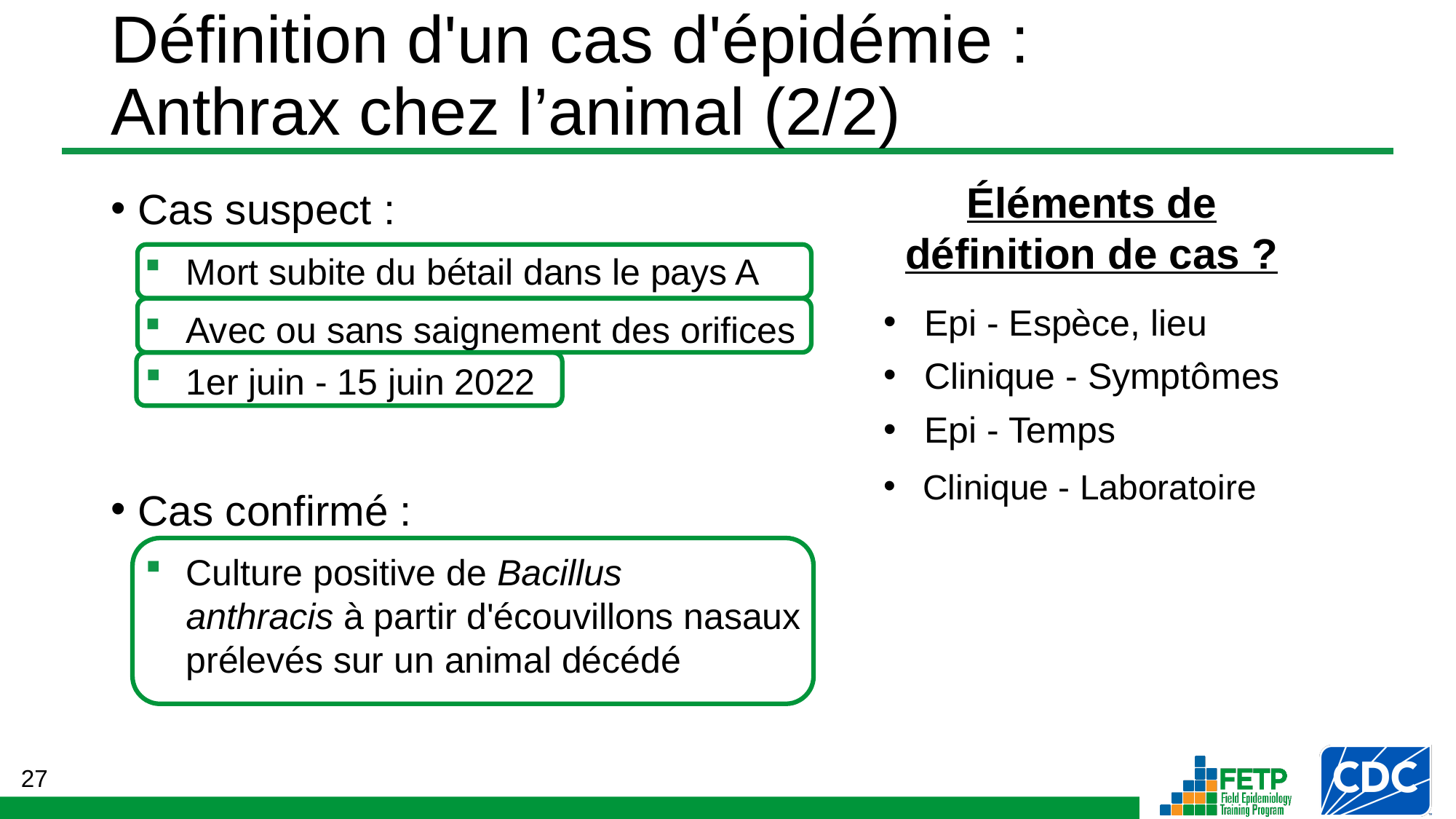

# Définition d'un cas d'épidémie : Anthrax chez l’animal (2/2)
Éléments de définition de cas ?

Cas suspect :
Mort subite du bétail dans le pays A
Avec ou sans saignement des orifices
1er juin - 15 juin 2022

Cas confirmé :
Culture positive de Bacillus
anthracis à partir d'écouvillons nasaux
prélevés sur un animal décédé

Epi - Espèce, lieu

Clinique - Symptômes

Epi - Temps
Clinique - Laboratoire